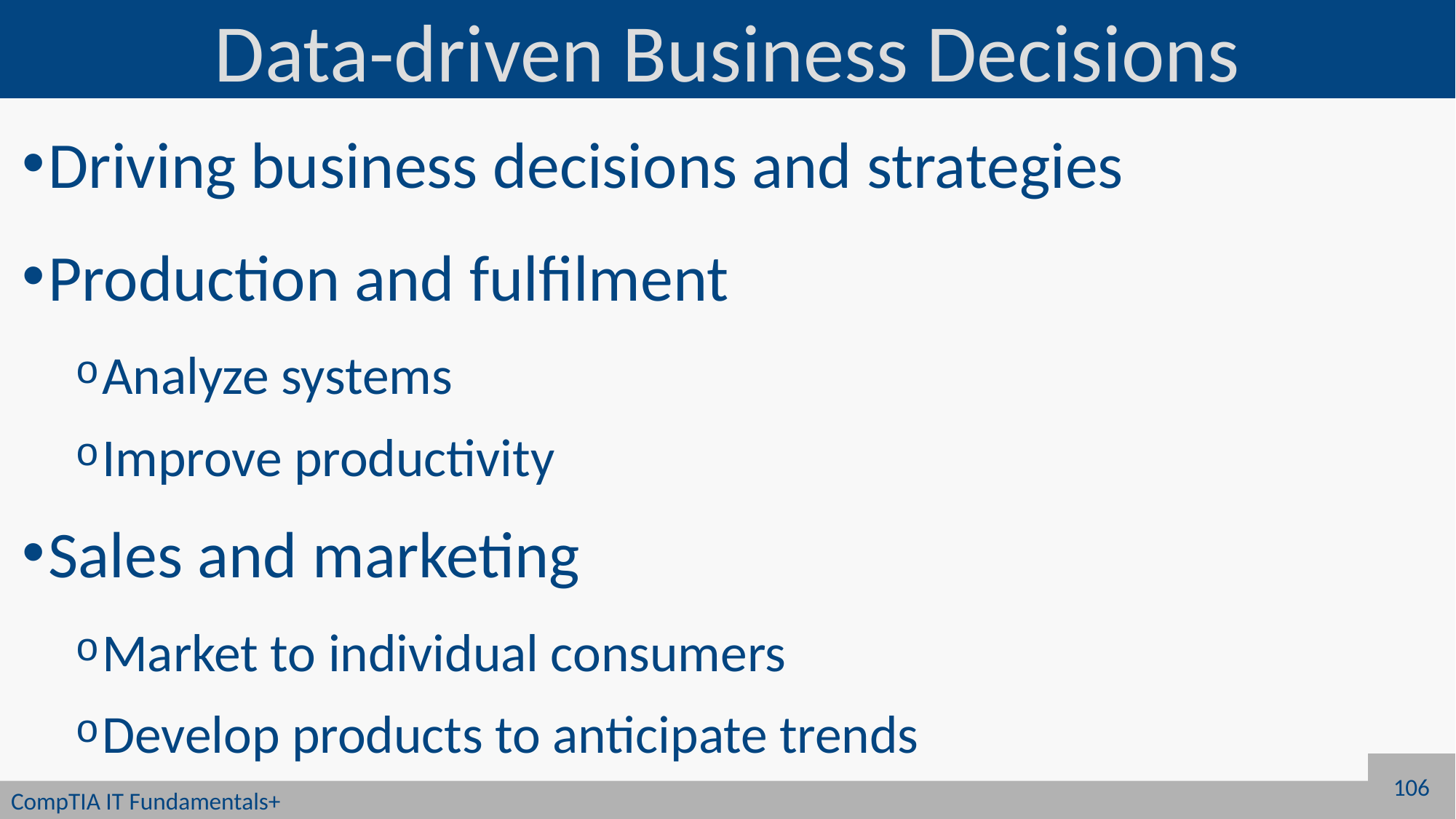

# Data-driven Business Decisions
Driving business decisions and strategies
Production and fulfilment
Analyze systems
Improve productivity
Sales and marketing
Market to individual consumers
Develop products to anticipate trends

106
CompTIA IT Fundamentals+